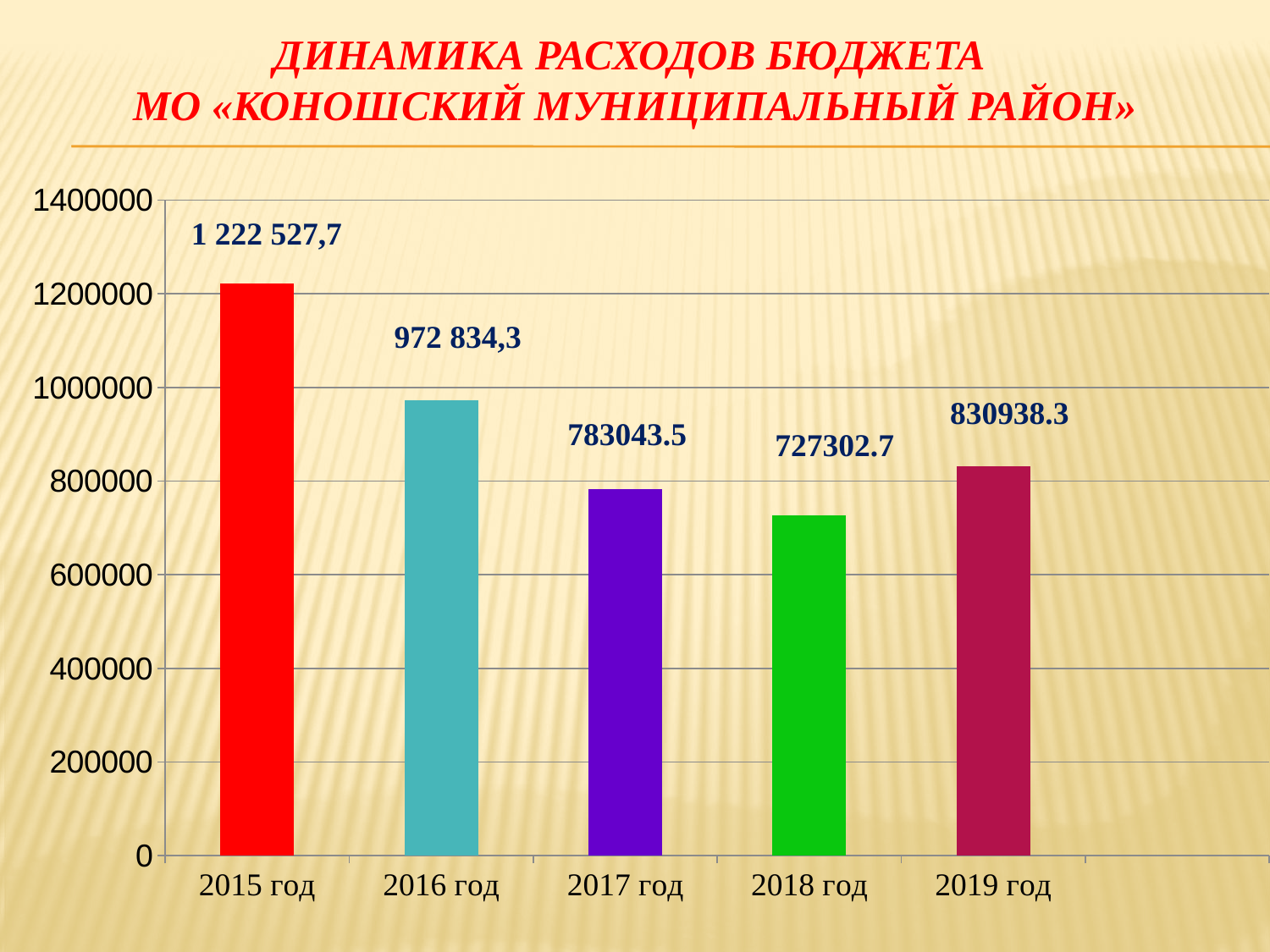

# ДИНАМИКА РАСХОДОВ БЮДЖЕТА МО «КОНОШСКИЙ МУНИЦИПАЛЬНЫЙ РАЙОН»

### Chart

| Category | Ряд 1 | Ряд 2 | Ряд 3 |
|---|---|---|---|
| 2015 год | 1222527.7 | None | None |
| 2016 год | 972834.3 | None | None |
| 2017 год | 783043.5 | None | None |
| 2018 год | 727302.7 | None | None |
| 2019 год | 830938.3 | None | None |